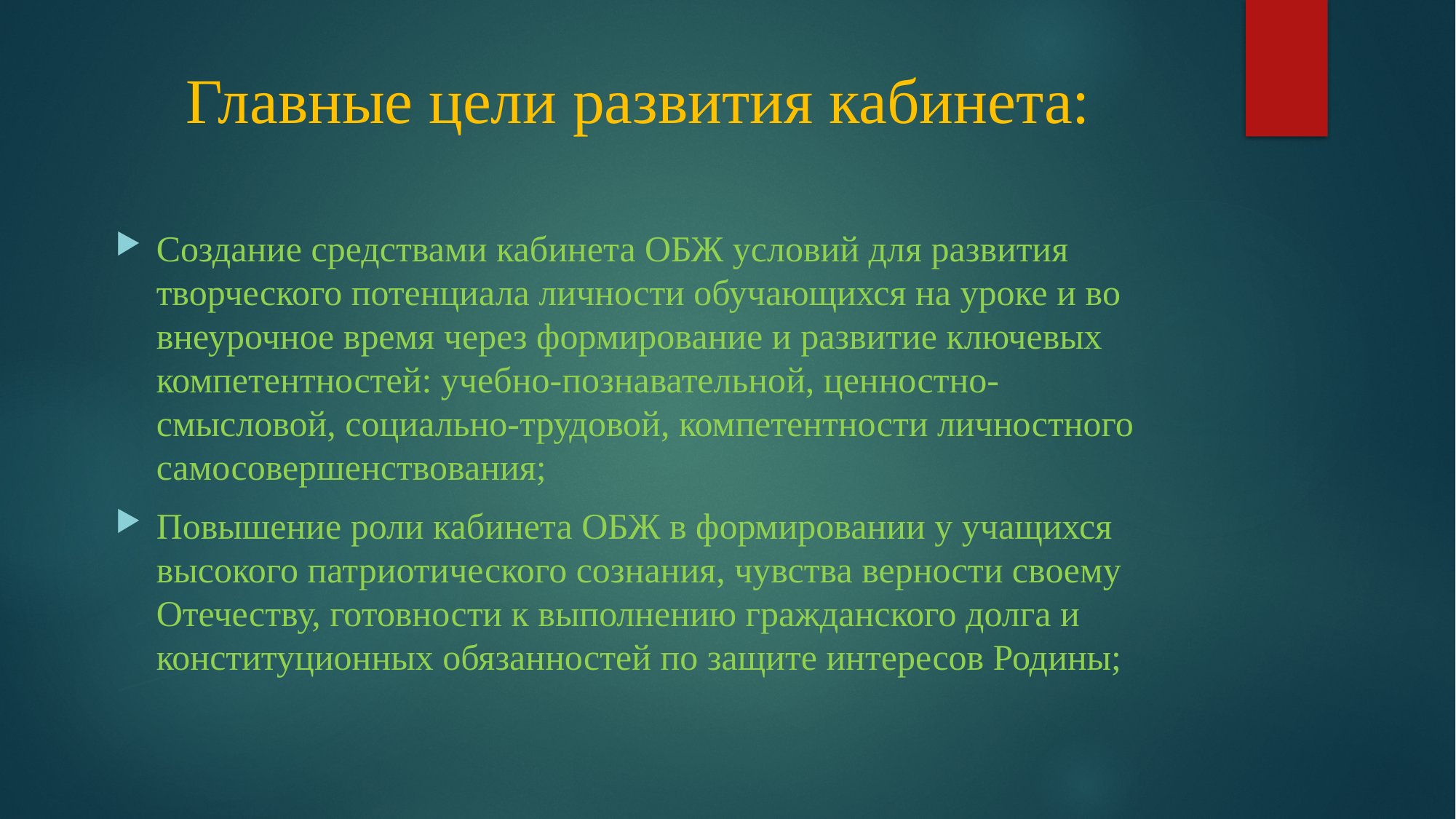

# Главные цели развития кабинета:
Создание средствами кабинета ОБЖ условий для развития творческого потенциала личности обучающихся на уроке и во внеурочное время через формирование и развитие ключевых компетентностей: учебно-познавательной, ценностно-смысловой, социально-трудовой, компетентности личностного самосовершенствования;
Повышение роли кабинета ОБЖ в формировании у учащихся высокого патриотического сознания, чувства верности своему Отечеству, готовности к выполнению гражданского долга и конституционных обязанностей по защите интересов Родины;